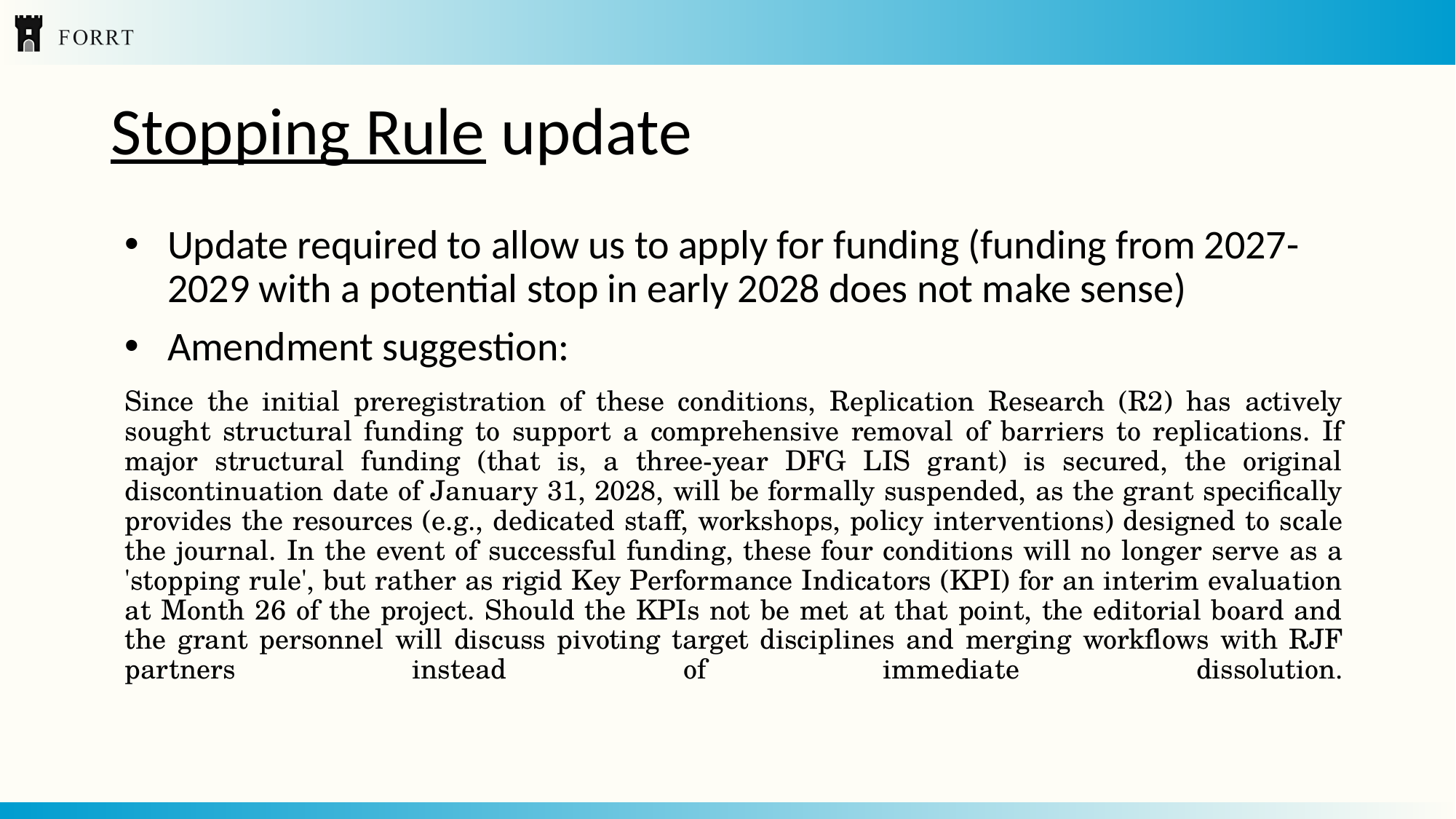

# Stopping Rule update
Update required to allow us to apply for funding (funding from 2027-2029 with a potential stop in early 2028 does not make sense)
Amendment suggestion:
Since the initial preregistration of these conditions, Replication Research (R2) has actively sought structural funding to support a comprehensive removal of barriers to replications. If major structural funding (that is, a three-year DFG LIS grant) is secured, the original discontinuation date of January 31, 2028, will be formally suspended, as the grant specifically provides the resources (e.g., dedicated staff, workshops, policy interventions) designed to scale the journal. In the event of successful funding, these four conditions will no longer serve as a 'stopping rule', but rather as rigid Key Performance Indicators (KPI) for an interim evaluation at Month 26 of the project. Should the KPIs not be met at that point, the editorial board and the grant personnel will discuss pivoting target disciplines and merging workflows with RJF partners instead of immediate dissolution.